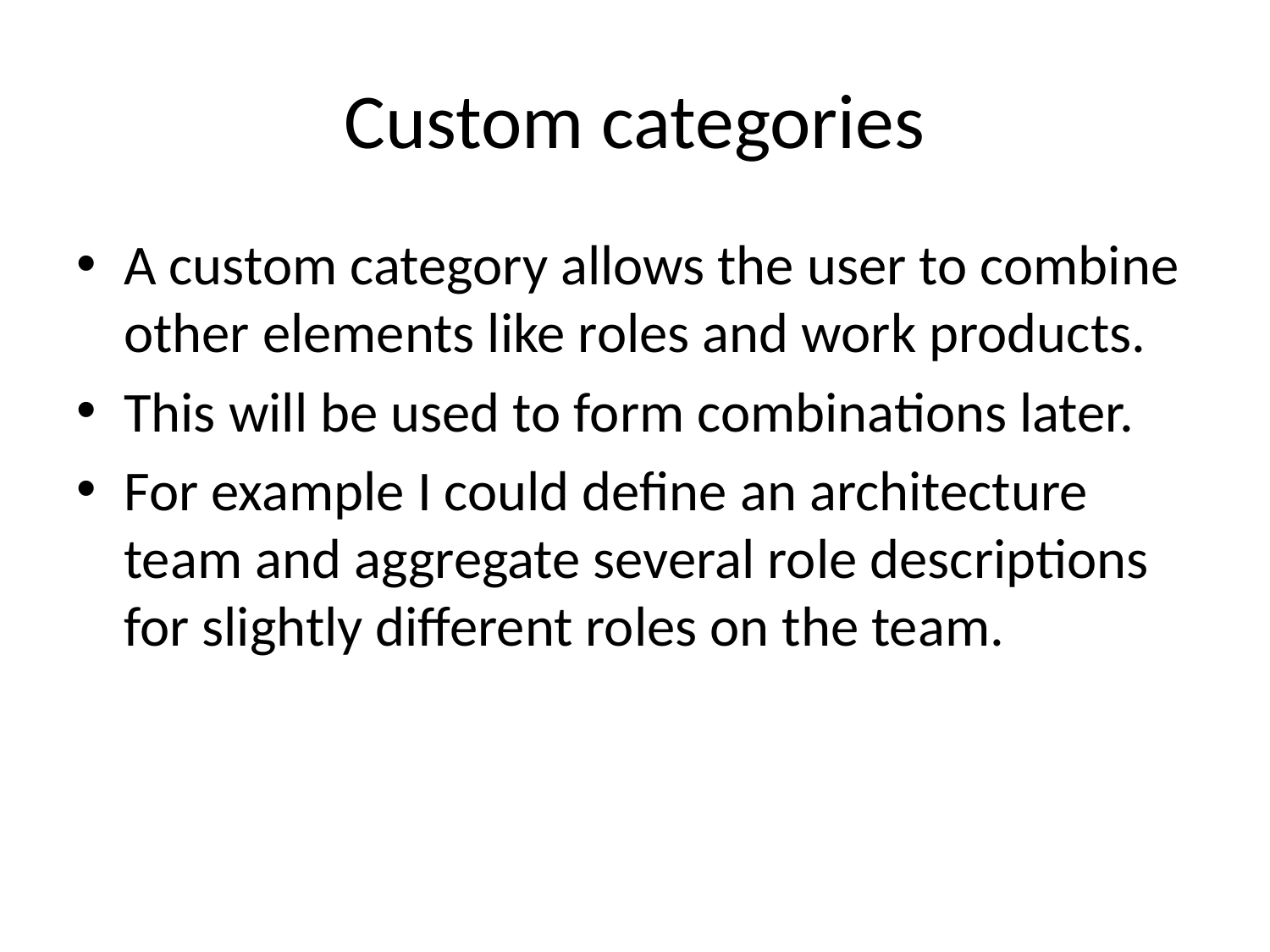

# Custom categories
A custom category allows the user to combine other elements like roles and work products.
This will be used to form combinations later.
For example I could define an architecture team and aggregate several role descriptions for slightly different roles on the team.